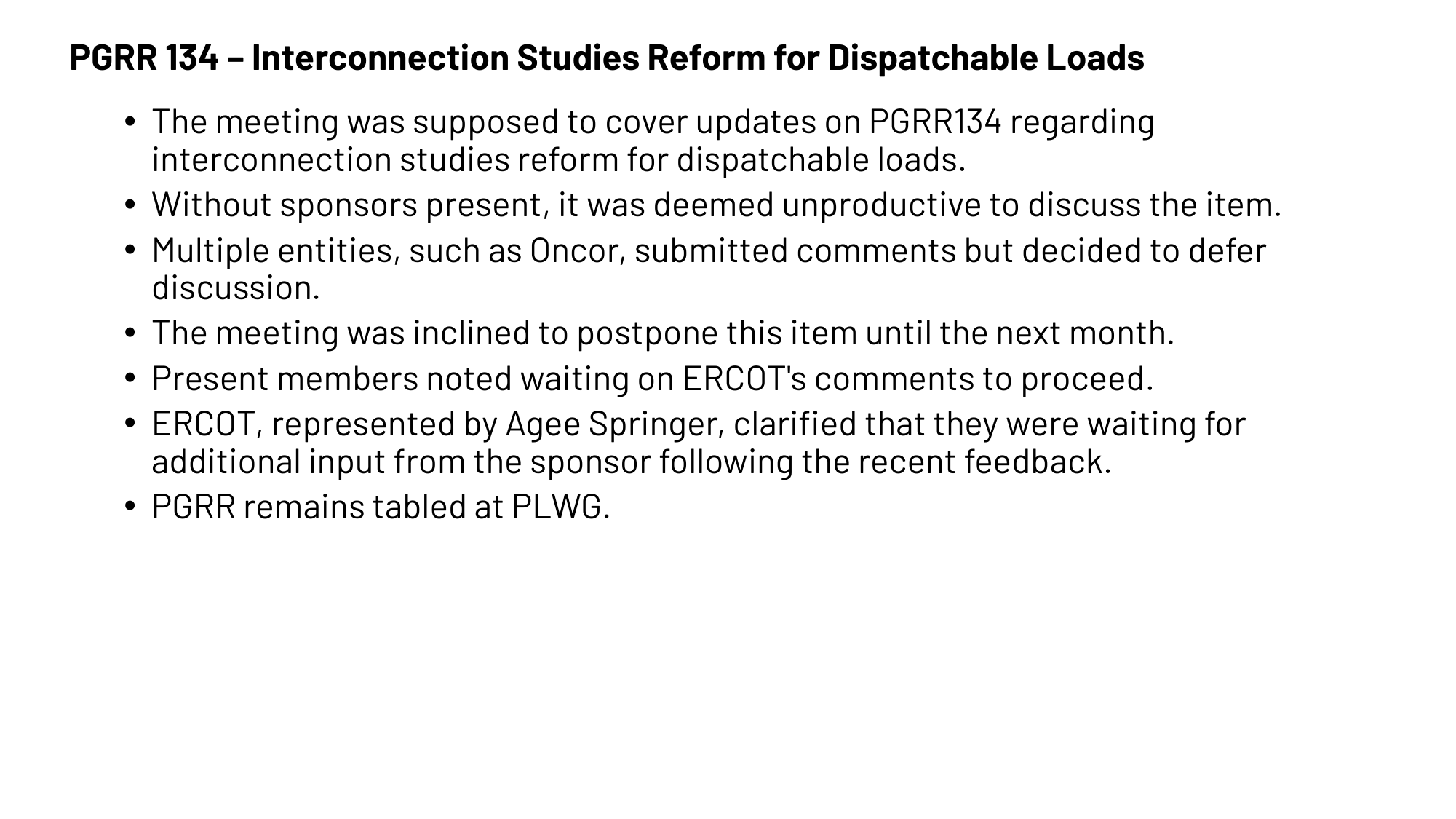

PGRR 134 – Interconnection Studies Reform for Dispatchable Loads
The meeting was supposed to cover updates on PGRR134 regarding interconnection studies reform for dispatchable loads.
Without sponsors present, it was deemed unproductive to discuss the item.
Multiple entities, such as Oncor, submitted comments but decided to defer discussion.
The meeting was inclined to postpone this item until the next month.
Present members noted waiting on ERCOT's comments to proceed.
ERCOT, represented by Agee Springer, clarified that they were waiting for additional input from the sponsor following the recent feedback.
PGRR remains tabled at PLWG.